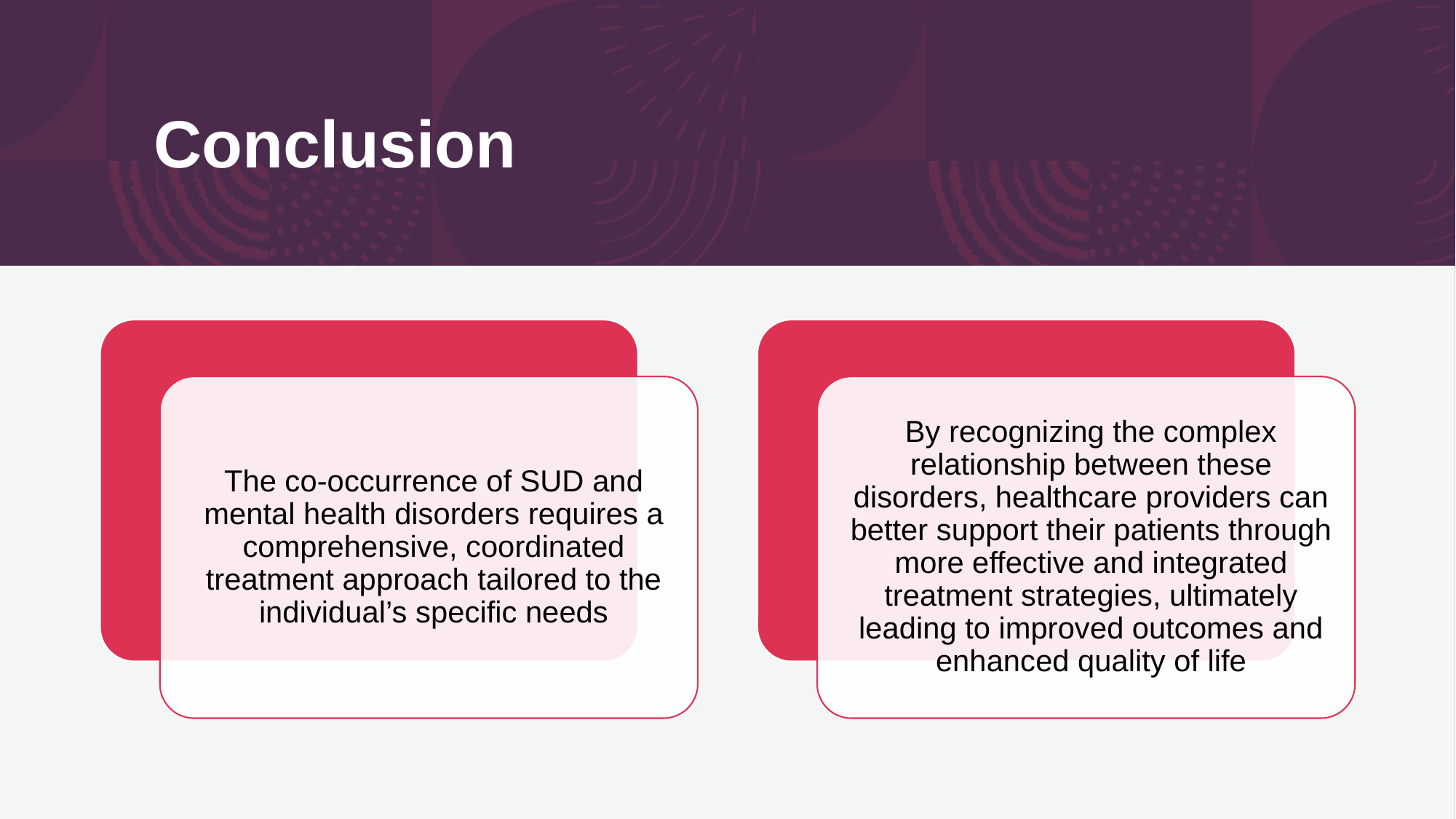

# Conclusion
The co-occurrence of SUD and mental health disorders requires a comprehensive, coordinated treatment approach tailored to the individual’s specific needs
By recognizing the complex relationship between these disorders, healthcare providers can better support their patients through more effective and integrated treatment strategies, ultimately leading to improved outcomes and enhanced quality of life